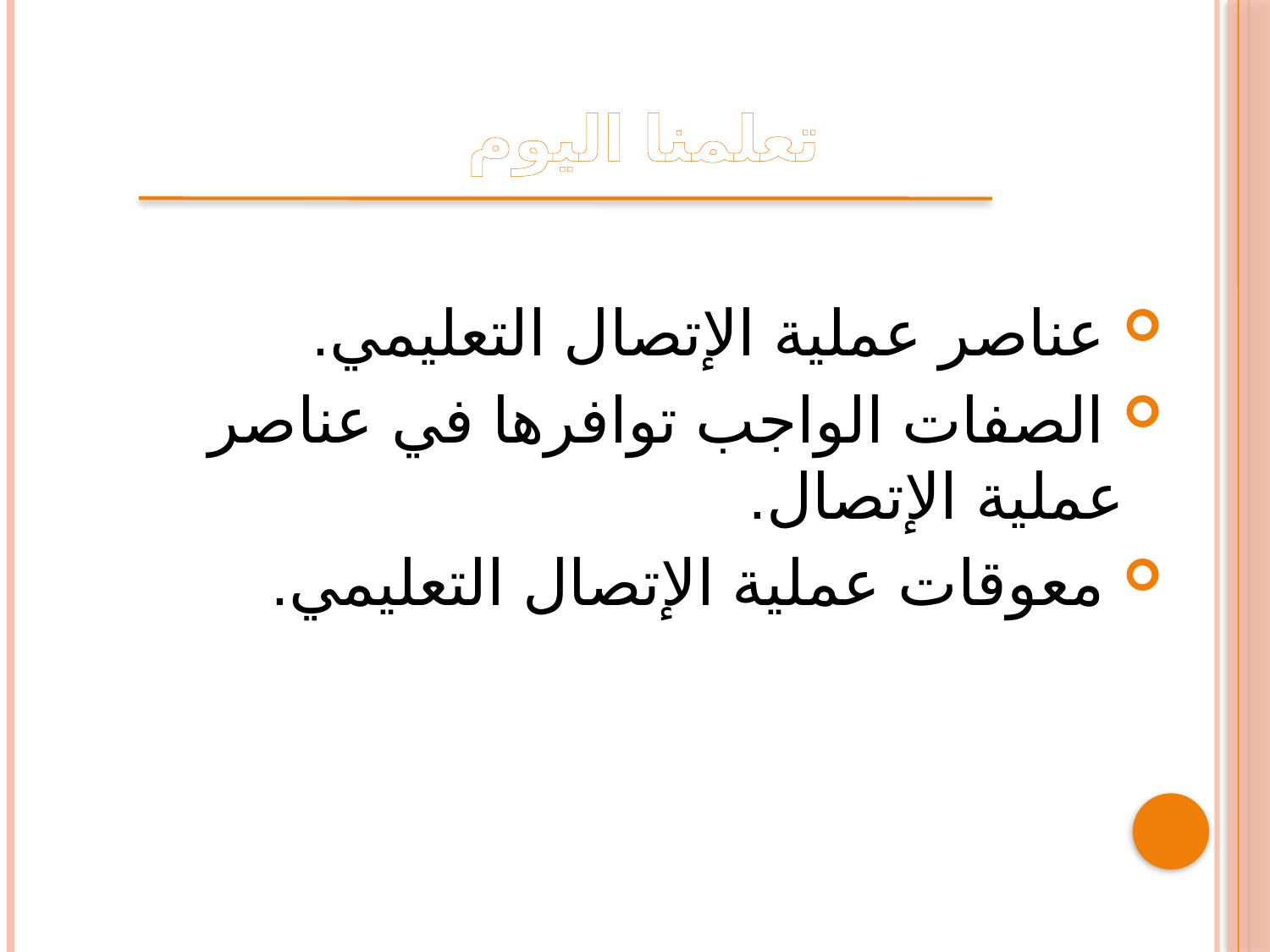

# تعلمنا اليوم
 عناصر عملية الإتصال التعليمي.
 الصفات الواجب توافرها في عناصر عملية الإتصال.
 معوقات عملية الإتصال التعليمي.